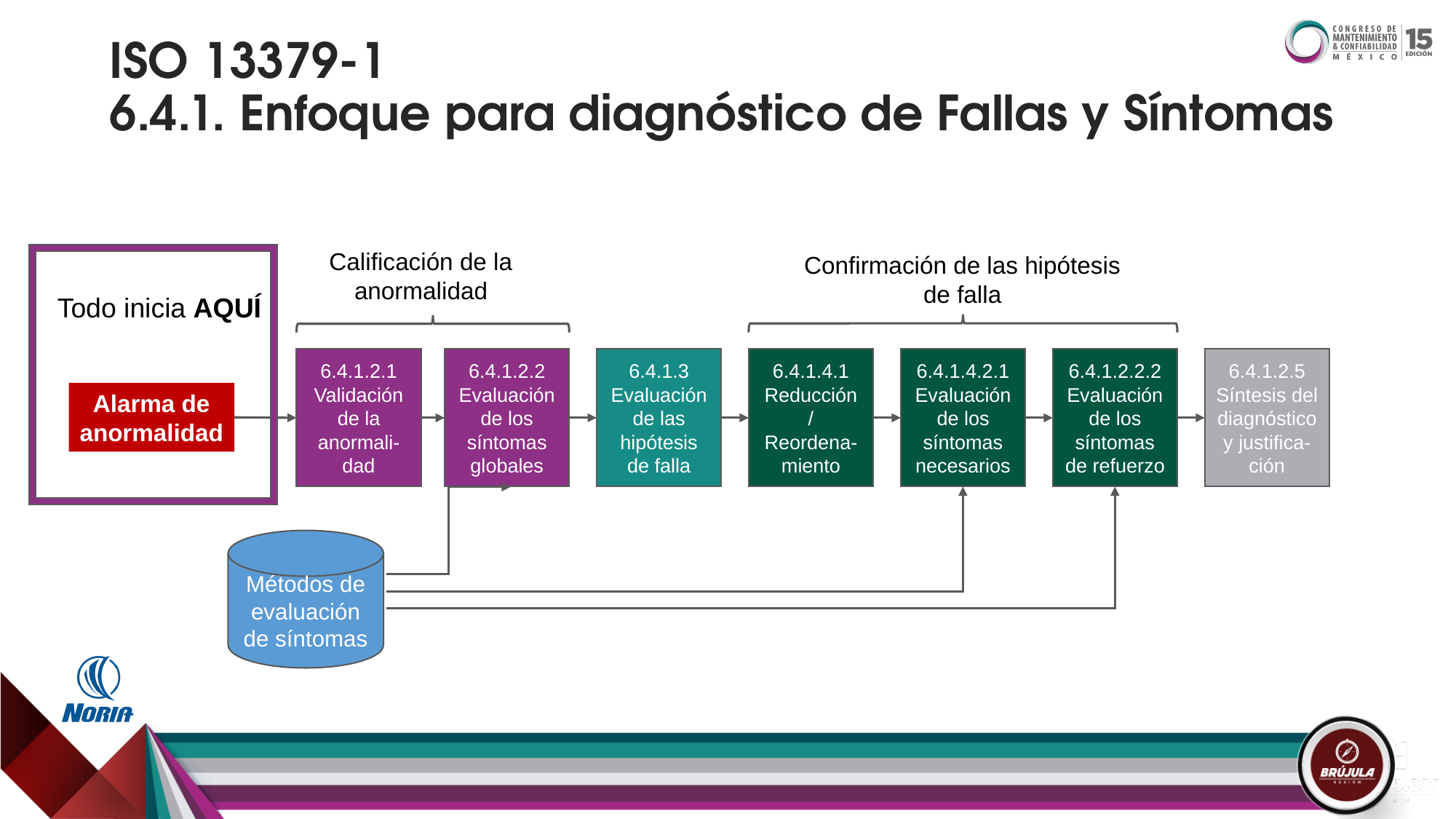

# ISO 13379-1 6.4.1. Enfoque para diagnóstico de Fallas y Síntomas

Calificación de la anormalidad

Confirmación de las hipótesis de falla
Todo inicia AQUÍ
6.4.1.2.1 Validación de la anormali-dad
6.4.1.2.2 Evaluación de los síntomas globales
6.4.1.3 Evaluación de las hipótesis de falla
6.4.1.4.1 Reducción / Reordena-
miento
6.4.1.4.2.1 Evaluación de los síntomas necesarios
6.4.1.2.2.2 Evaluación de los síntomas de refuerzo
6.4.1.2.5 Síntesis del diagnóstico y justifica-ción
Alarma de anormalidad
Métodos de evaluación de síntomas